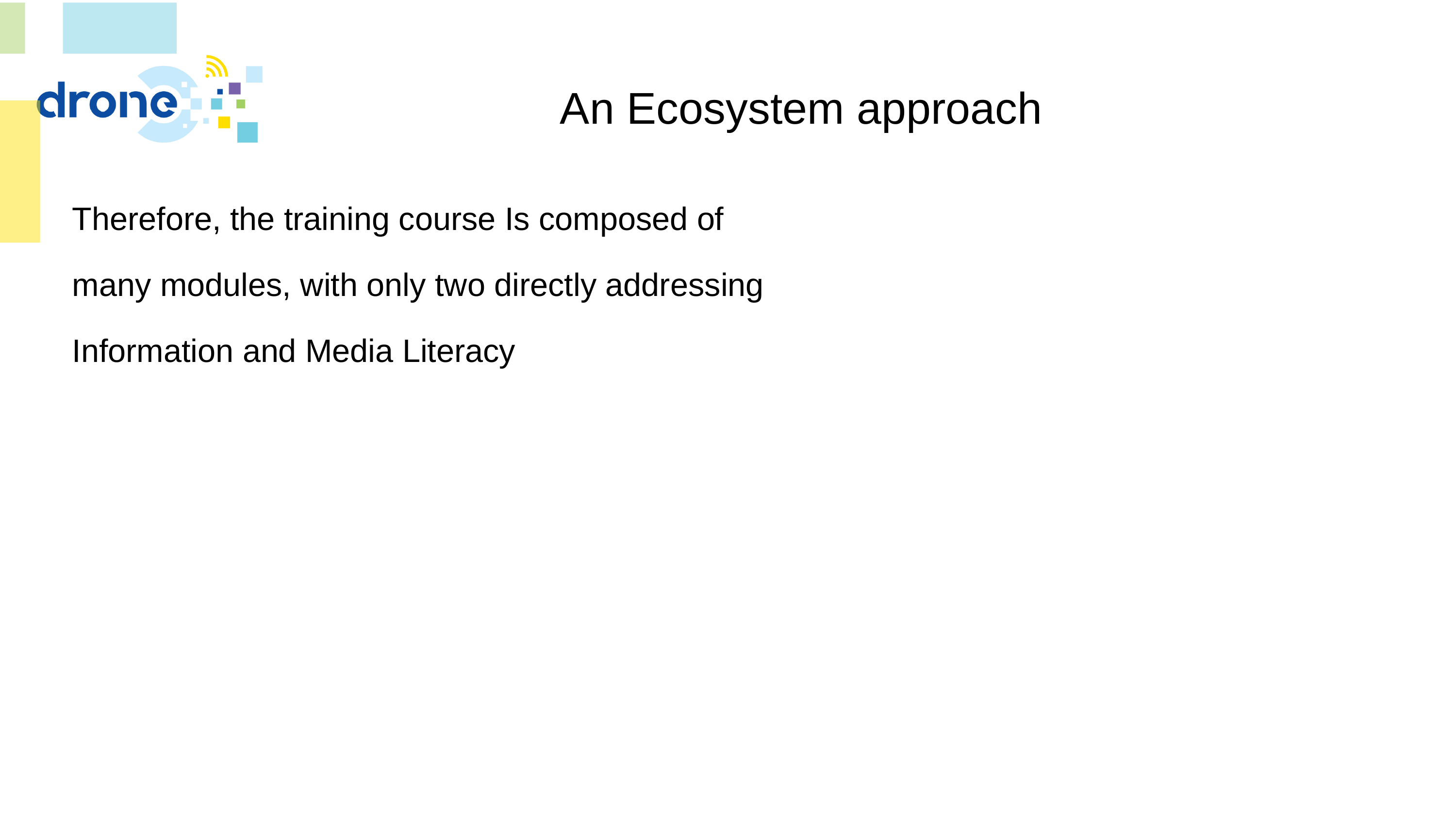

# An Ecosystem approach

Therefore, the training course Is composed of many modules, with only two directly addressing Information and Media Literacy